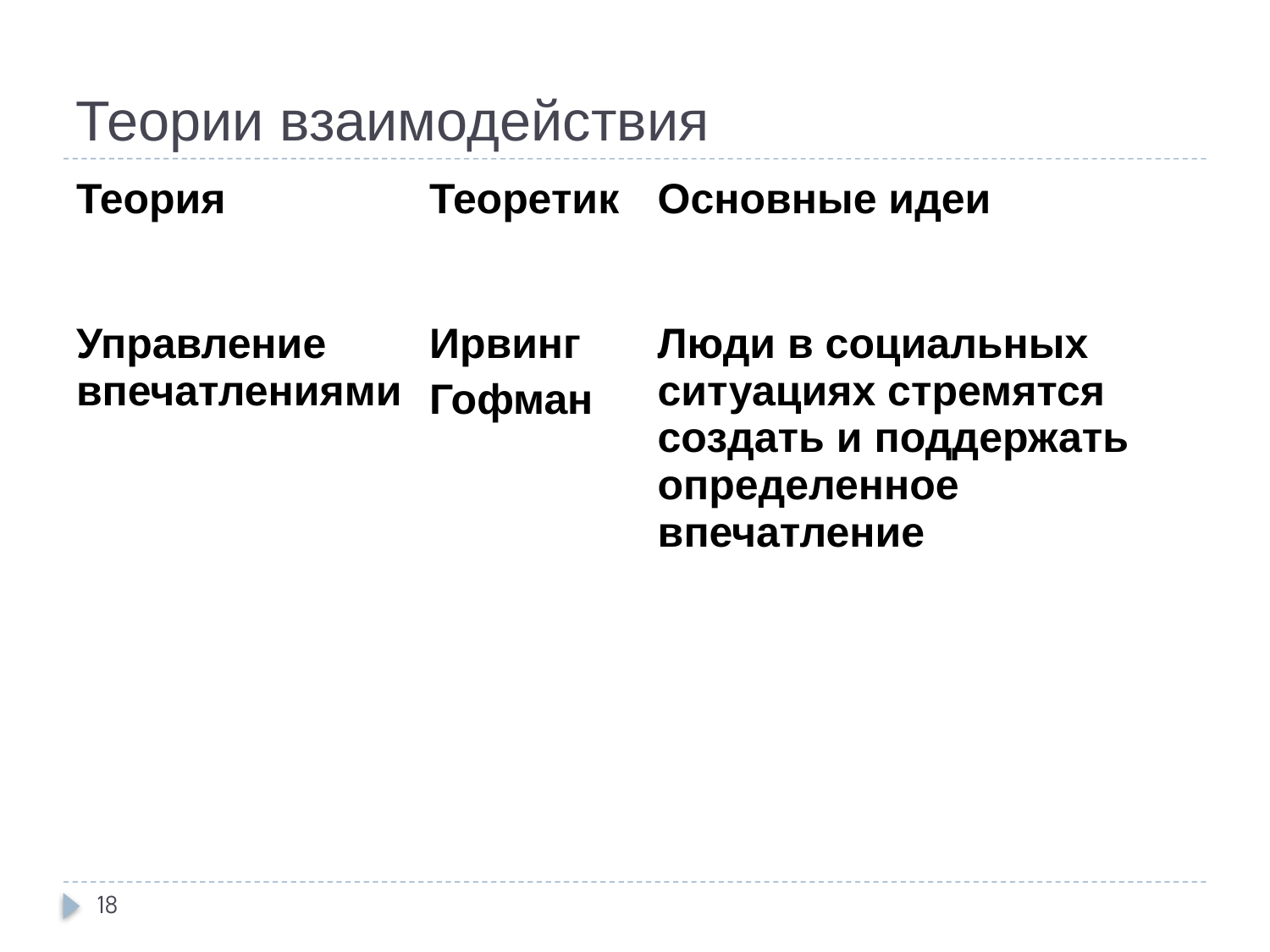

# Теории взаимодействия
| Теория | Теоретик | Основные идеи |
| --- | --- | --- |
| Управление впечатлениями | Ирвинг Гофман | Люди в социальных ситуациях стремятся создать и поддержать определенное впечатление |
18